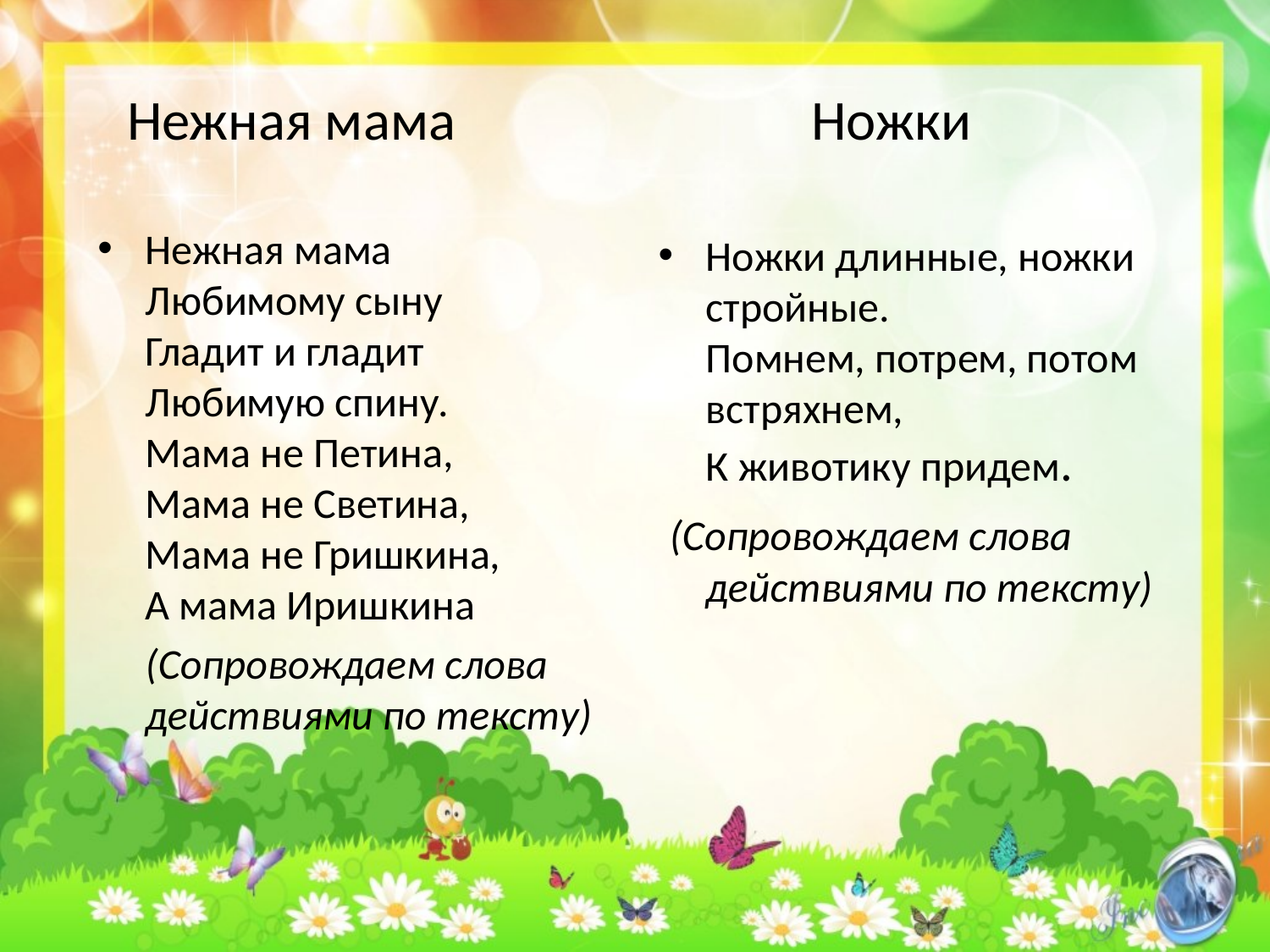

# Нежная мама                            Ножки
Нежная мама
Любимому сыну
Гладит и гладит
Любимую спину.
Мама не Петина,
Мама не Светина,
Мама не Гришкина,
А мама Иришкина
     (Сопровождаем слова действиями по тексту)
Ножки длинные, ножки стройные.
Помнем, потрем, потом встряхнем,
К животику придем.
 (Сопровождаем слова действиями по тексту)